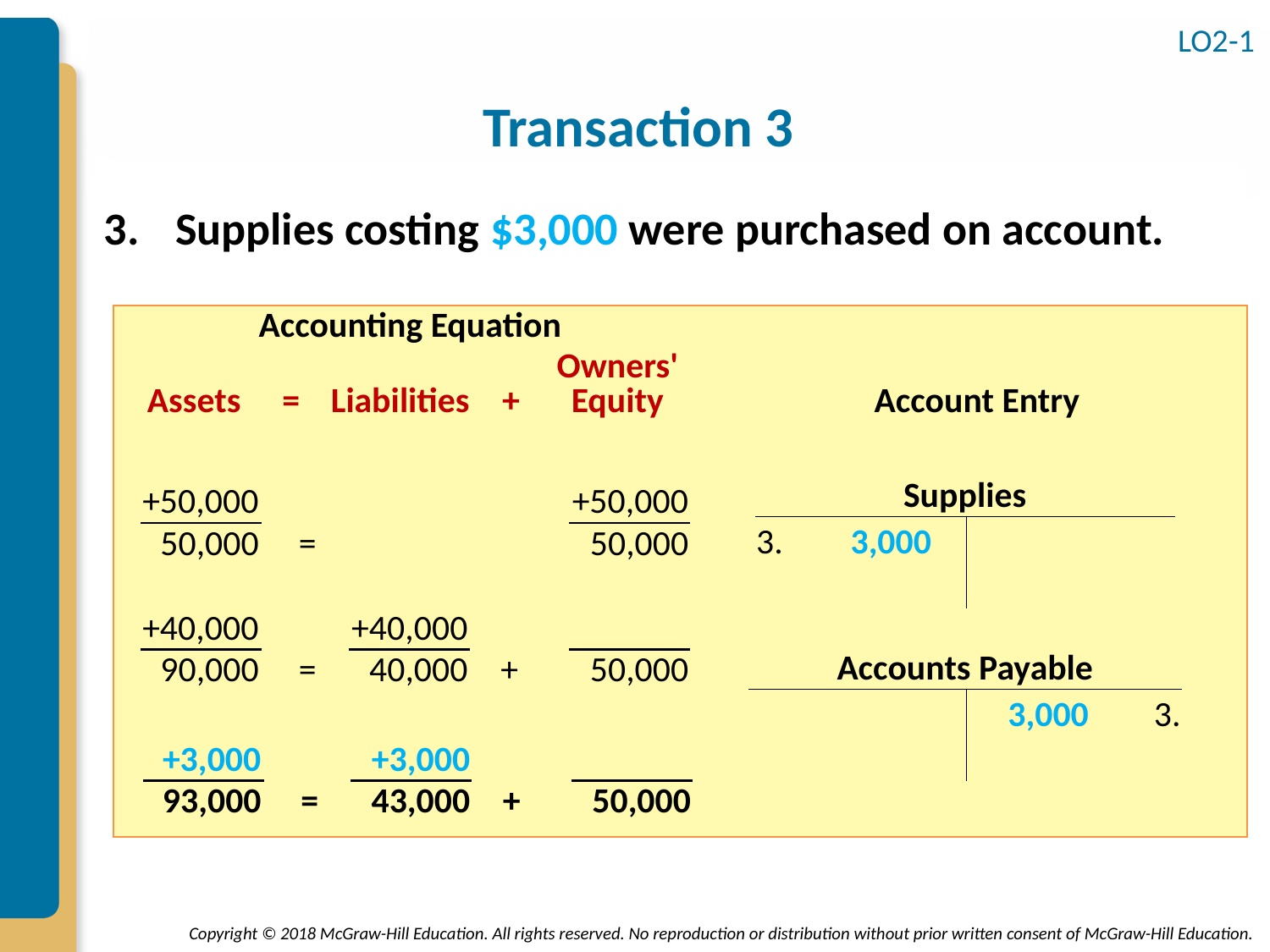

LO2-1
# Transaction 3

Supplies costing $3,000 were purchased on account.

| Accounting Equation |  |  |  |  |  |  |  |  |  |  |
| --- | --- | --- | --- | --- | --- | --- | --- | --- | --- | --- |
| Assets |  | = | Liabilities |  | + | Owners' Equity |  | Account Entry |  |  |
|  |  |  |  |  |  |  |  |  |  |  |
|  |  |  |  |  |  |  |  |  |  |  |
|  |  |  |  |  |  |  |  |  |  |  |
|  |  |  |  |  |  |  |  |  |  |  |
|  |  |  |  |  |  |  |  |  |  |  |
|  |  |  |  |  |  |  |  |  |  |  |
|  |  |  |  |  |  |  |  |  |  |  |
|  |  |  |  |  |  |  |  |  |  |  |
|  |  |  |  |  |  |  |  |  |  |  |
|  |  |  |  |  |  |  |  |  |  |  |
|  |  |  |  |  |  |  |  |  |  |  |
| Supplies |  |  |  |  |
| --- | --- | --- | --- | --- |
| 3. | 3,000 |  |  |  |
|  |  |  |  |  |
+50,000
+50,000
50,000
=
50,000
+40,000
+40,000
90,000
=
40,000
+
50,000
| Accounts Payable |  |  |  |  |
| --- | --- | --- | --- | --- |
|  |  |  | 3,000 | 3. |
|  |  |  |  |  |
+3,000
+3,000
93,000
=
43,000
+
50,000